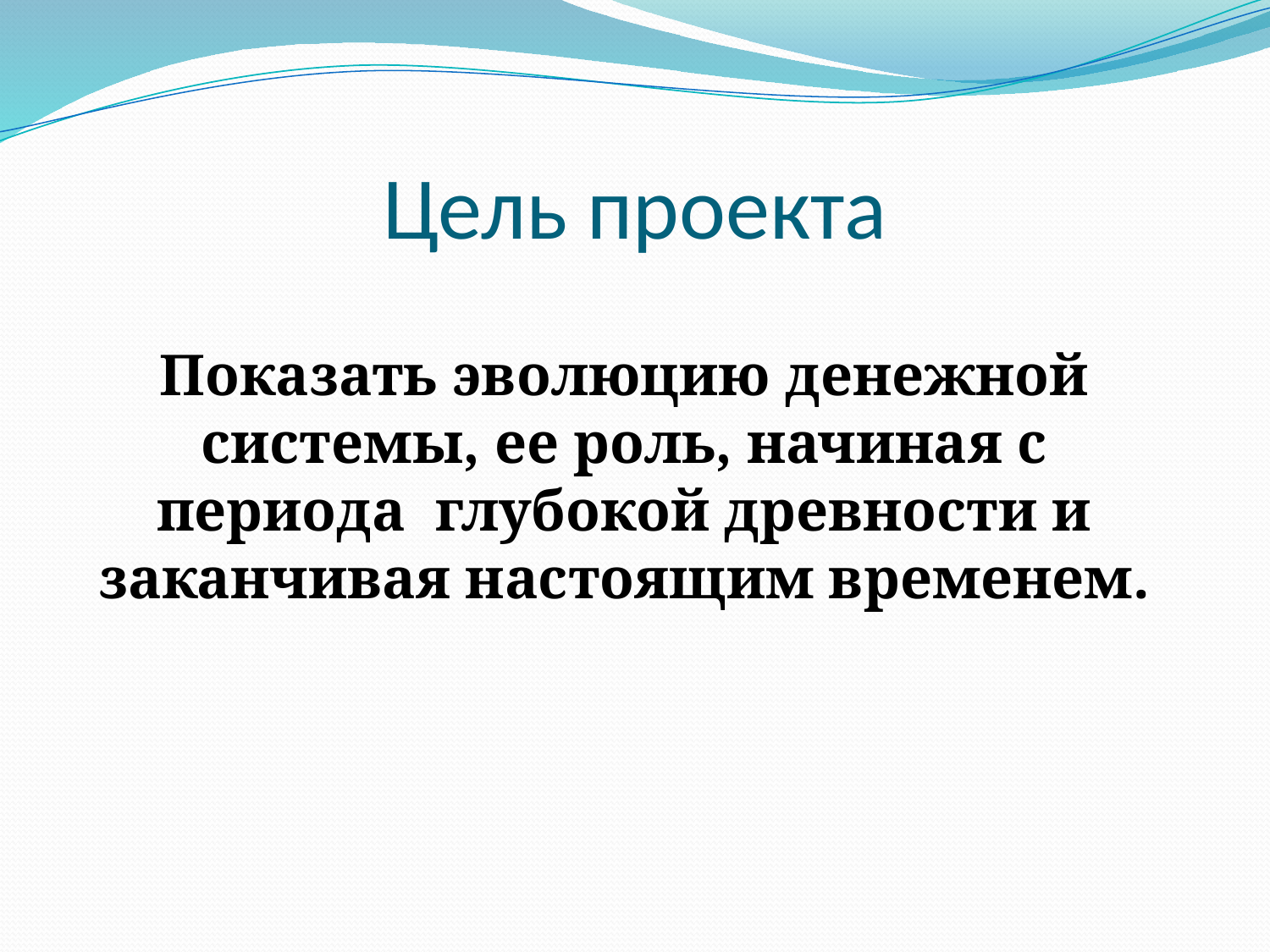

# Цель проекта

Показать эволюцию денежной системы, ее роль, начиная с периода  глубокой древности и заканчивая настоящим временем.